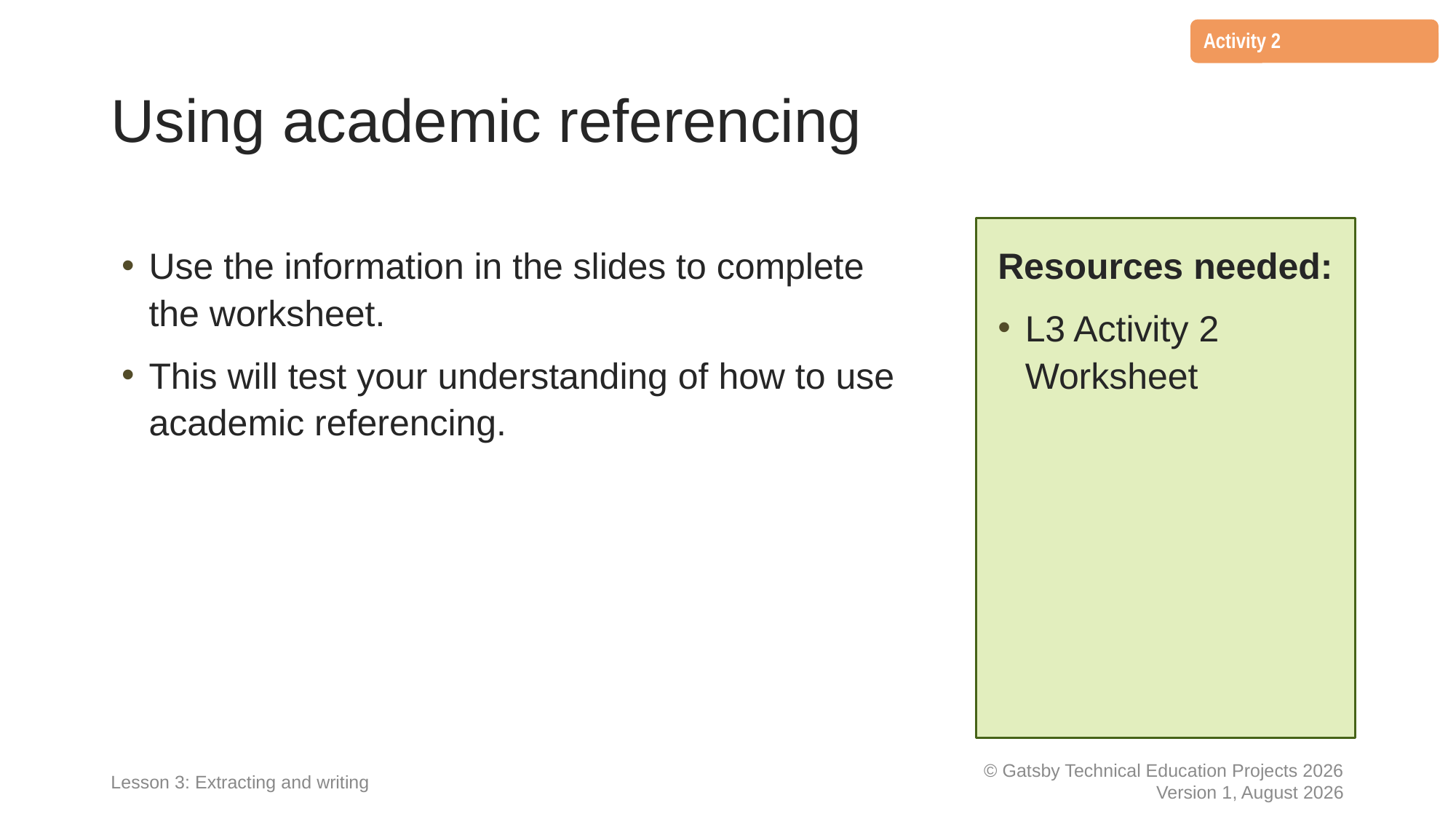

Activity 2
3
1
2
# Using academic referencing
Use the information in the slides to complete the worksheet.
This will test your understanding of how to use academic referencing.
Resources needed:
L3 Activity 2 Worksheet
Lesson 3: Extracting and writing